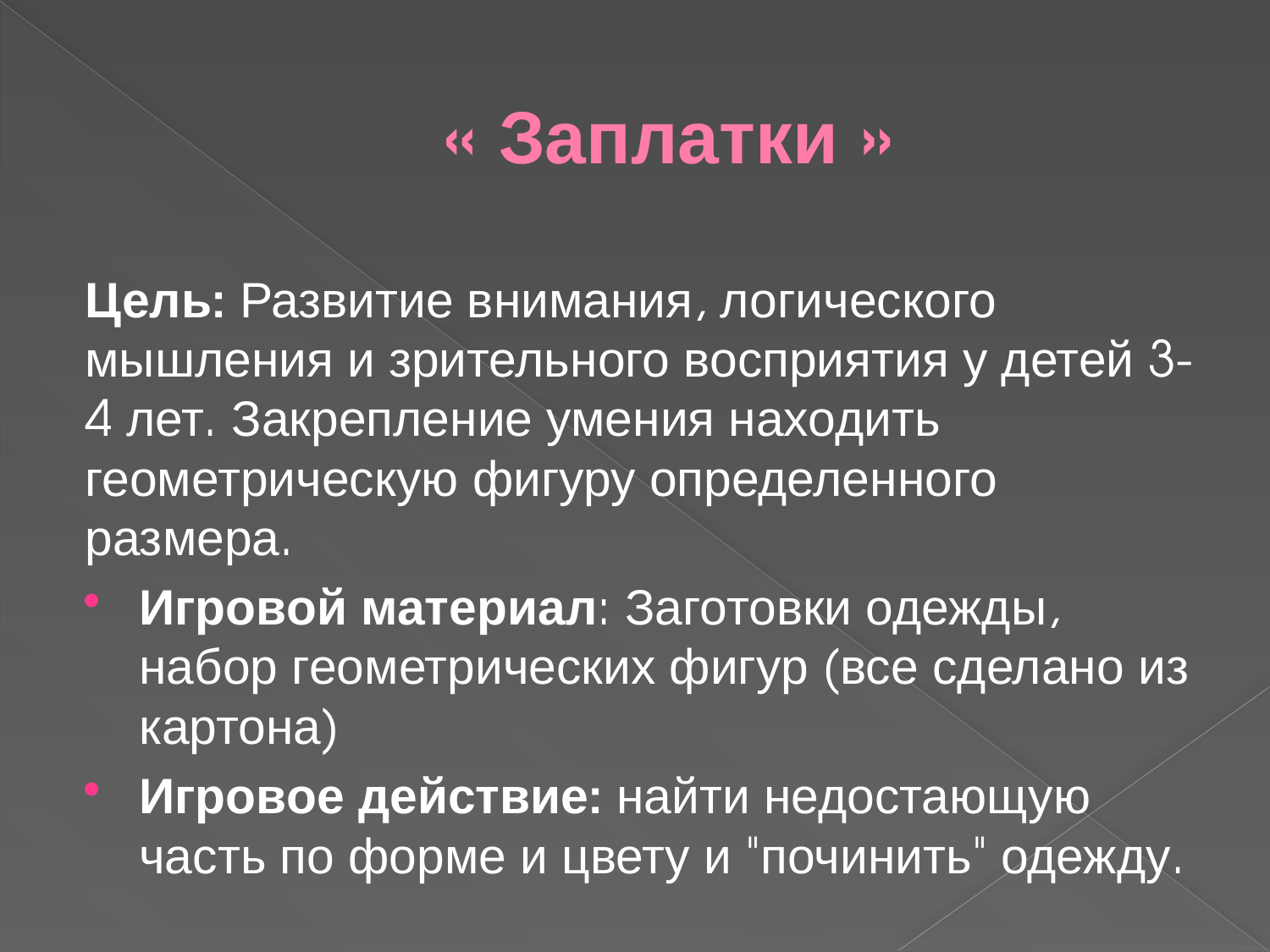

# « Заплатки »
Цель: Развитие внимания, логического мышления и зрительного восприятия у детей 3-4 лет. Закрепление умения находить геометрическую фигуру определенного размера.
Игровой материал: Заготовки одежды, набор геометрических фигур (все сделано из картона)
Игровое действие: найти недостающую часть по форме и цвету и "починить" одежду.